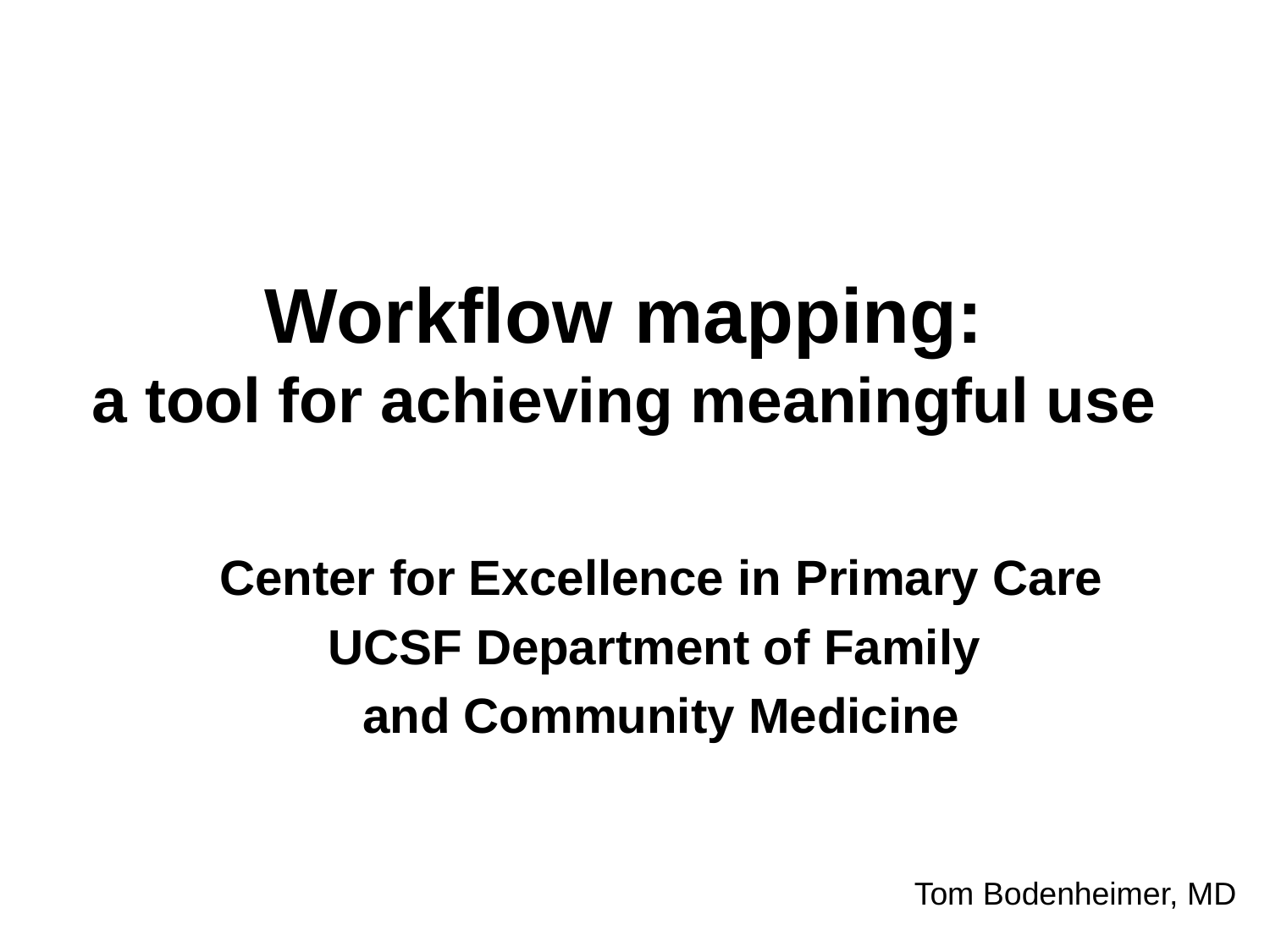

# Workflow mapping: a tool for achieving meaningful use
Center for Excellence in Primary Care
UCSF Department of Family
and Community Medicine
Tom Bodenheimer, MD